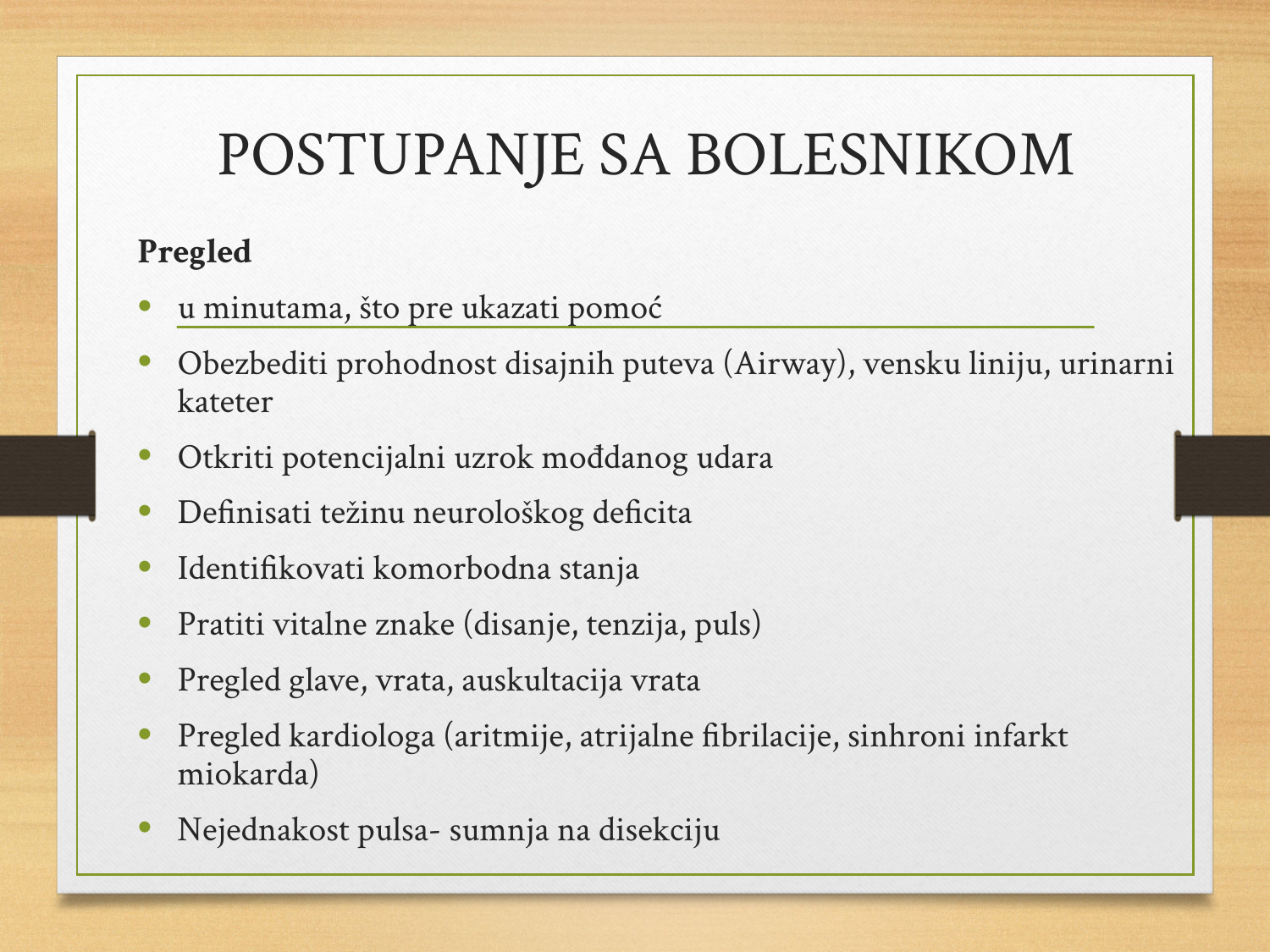

# POSTUPANJE SA BOLESNIKOM
Pregled
u minutama, što pre ukazati pomoć
Obezbediti prohodnost disajnih puteva (Airway), vensku liniju, urinarni kateter
Otkriti potencijalni uzrok mođdanog udara
Definisati težinu neurološkog deficita
Identifikovati komorbodna stanja
Pratiti vitalne znake (disanje, tenzija, puls)
Pregled glave, vrata, auskultacija vrata
Pregled kardiologa (aritmije, atrijalne fibrilacije, sinhroni infarkt miokarda)
Nejednakost pulsa- sumnja na disekciju